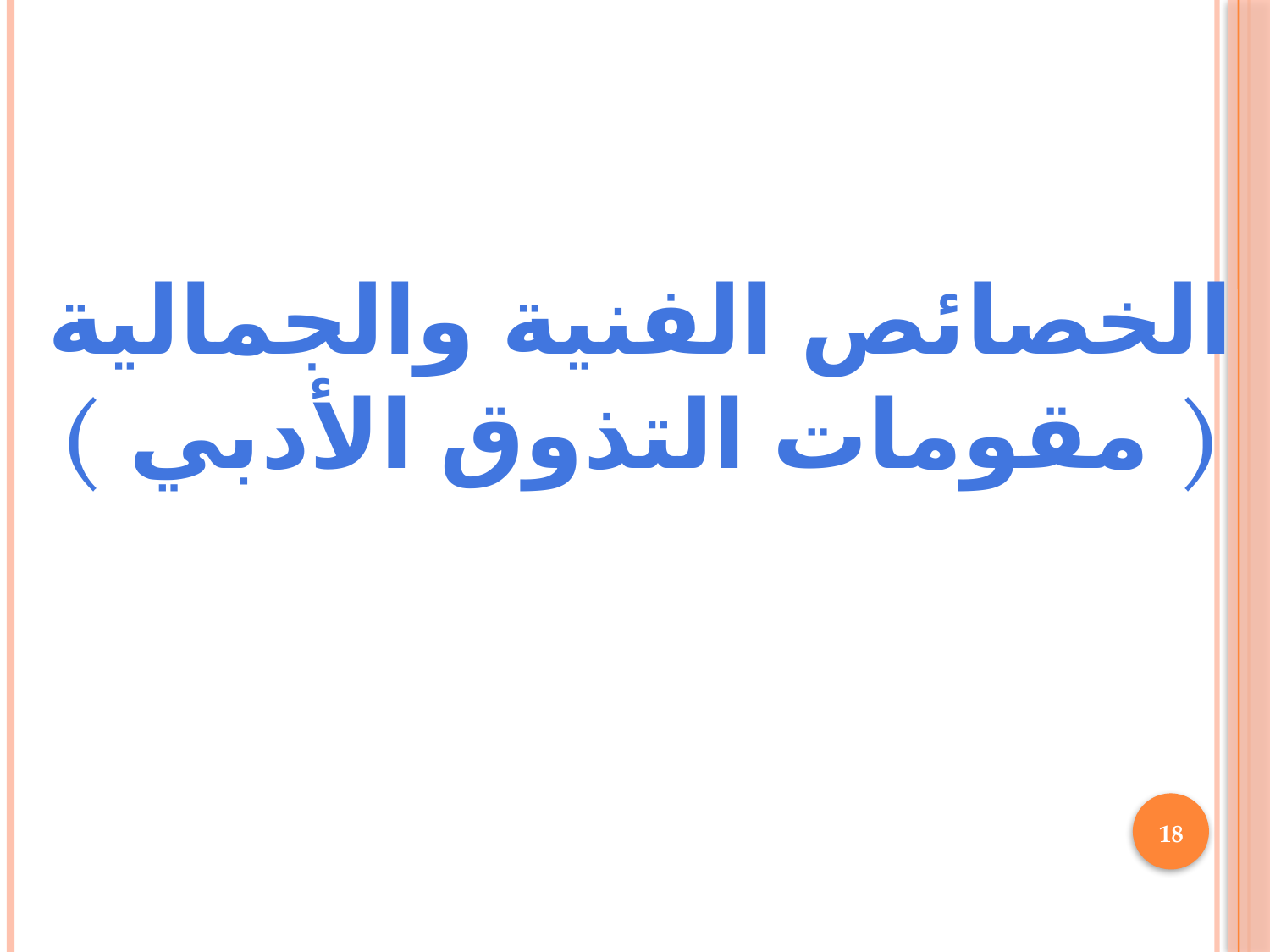

الخصائص الفنية والجمالية
( مقومات التذوق الأدبي )
18